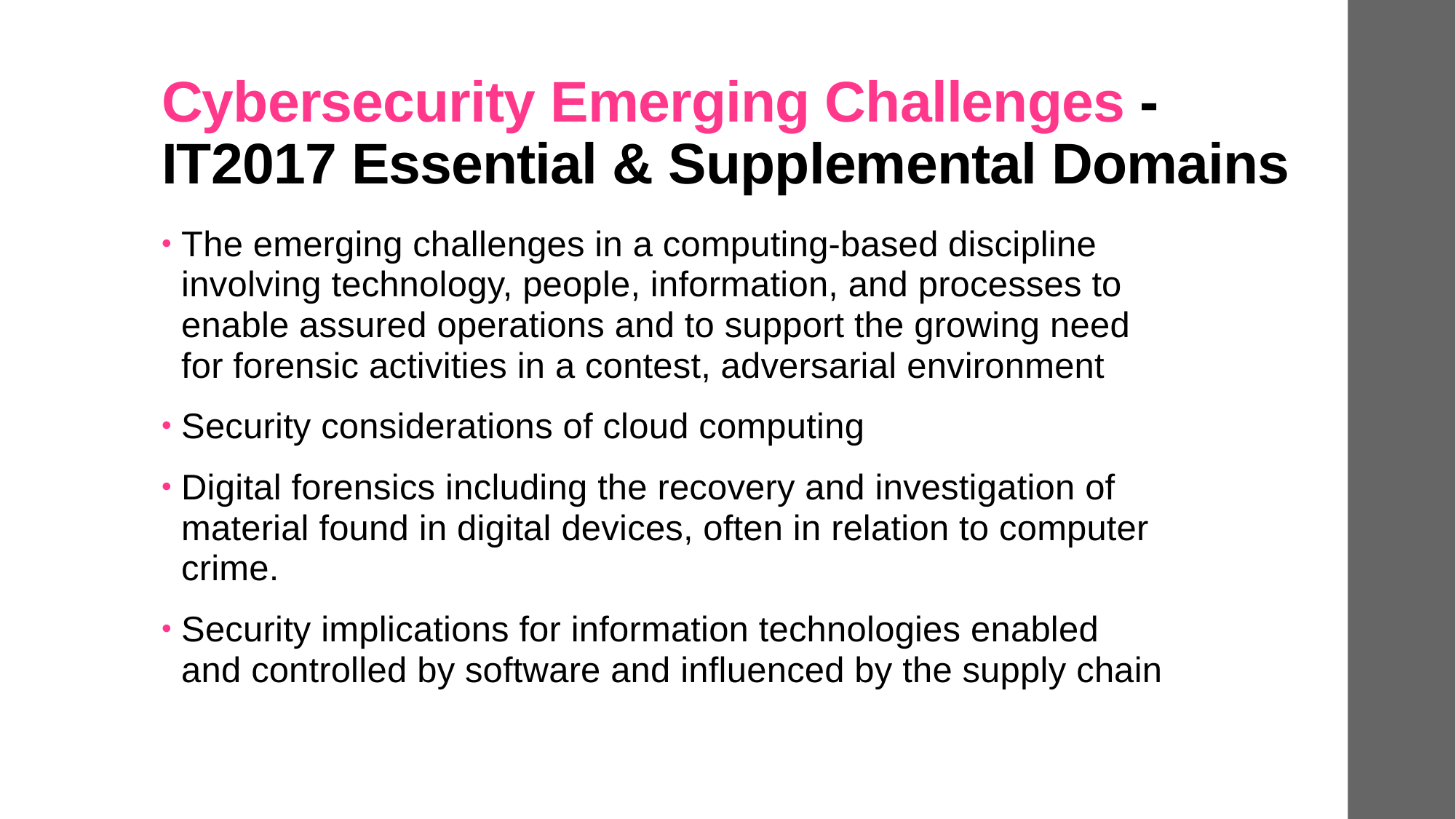

# Cybersecurity Emerging Challenges - IT2017 Essential & Supplemental Domains
The emerging challenges in a computing-based discipline involving technology, people, information, and processes to enable assured operations and to support the growing need for forensic activities in a contest, adversarial environment
Security considerations of cloud computing
Digital forensics including the recovery and investigation of material found in digital devices, often in relation to computer crime.
Security implications for information technologies enabled and controlled by software and influenced by the supply chain